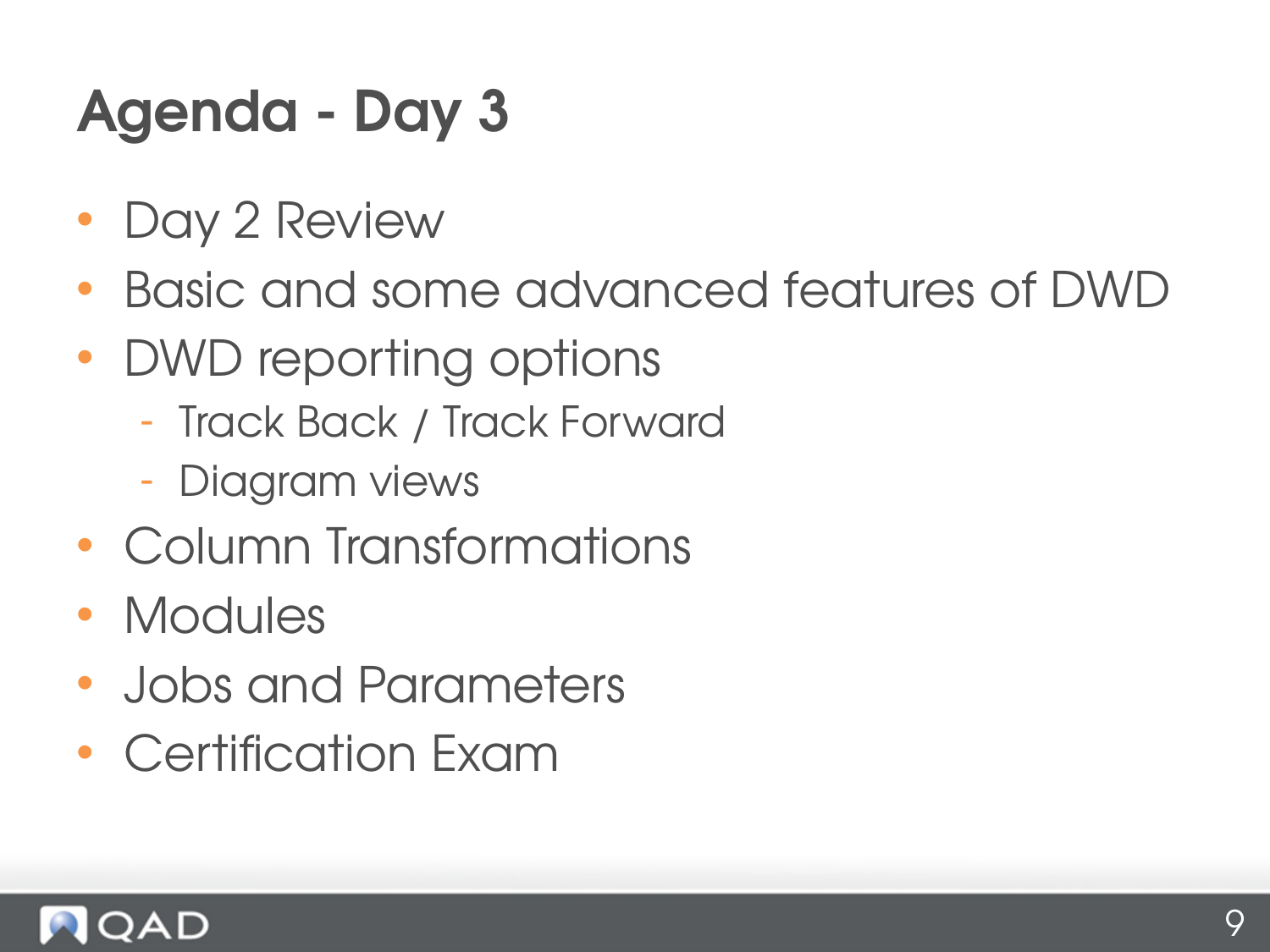

# Agenda - Day 3
Day 2 Review
Basic and some advanced features of DWD
DWD reporting options
Track Back / Track Forward
Diagram views
Column Transformations
Modules
Jobs and Parameters
Certification Exam
9